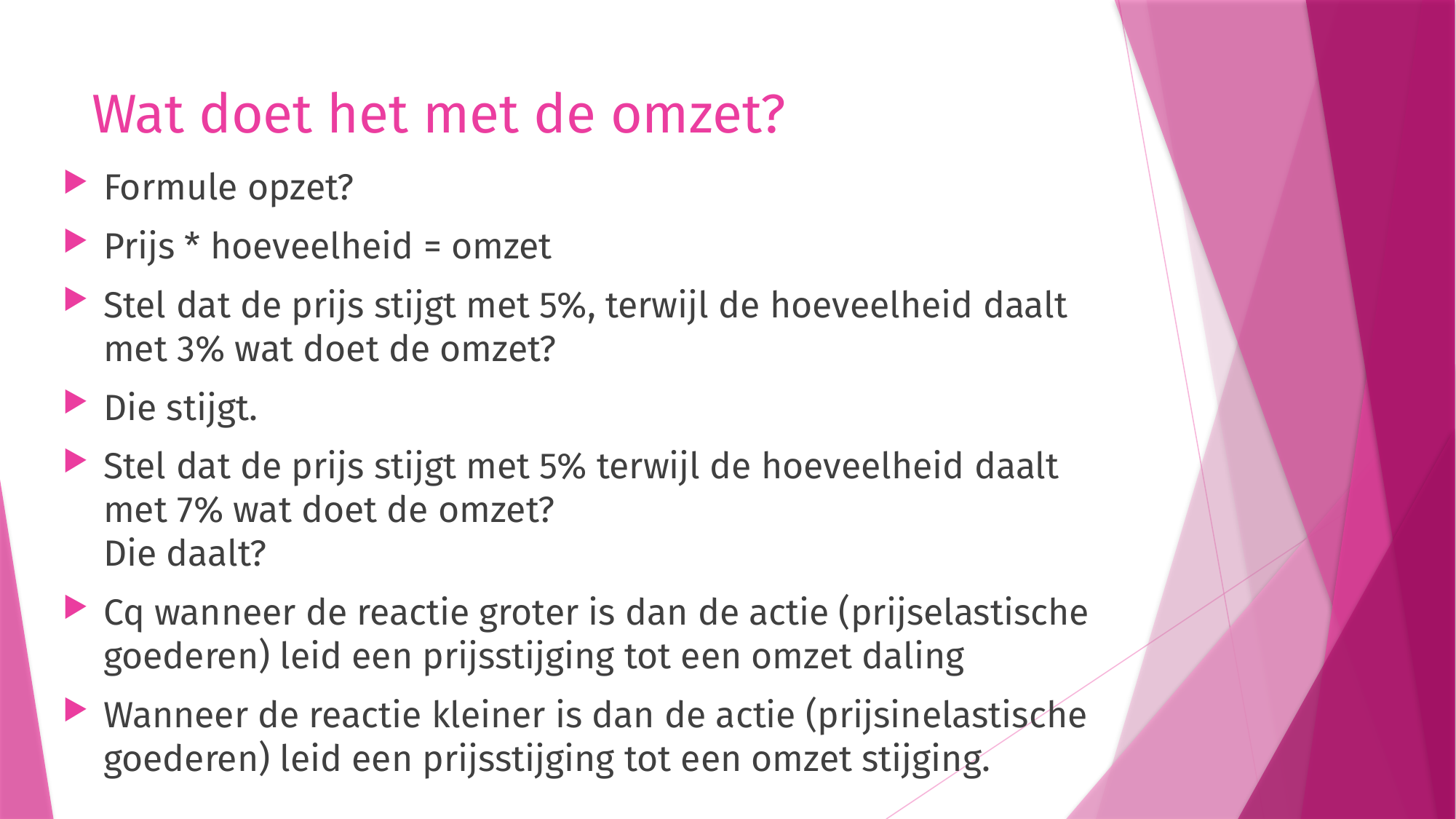

# Wat doet het met de omzet?
Formule opzet?
Prijs * hoeveelheid = omzet
Stel dat de prijs stijgt met 5%, terwijl de hoeveelheid daalt met 3% wat doet de omzet?
Die stijgt.
Stel dat de prijs stijgt met 5% terwijl de hoeveelheid daalt met 7% wat doet de omzet?
Die daalt?
Cq wanneer de reactie groter is dan de actie (prijselastische goederen) leid een prijsstijging tot een omzet daling
Wanneer de reactie kleiner is dan de actie (prijsinelastische goederen) leid een prijsstijging tot een omzet stijging.